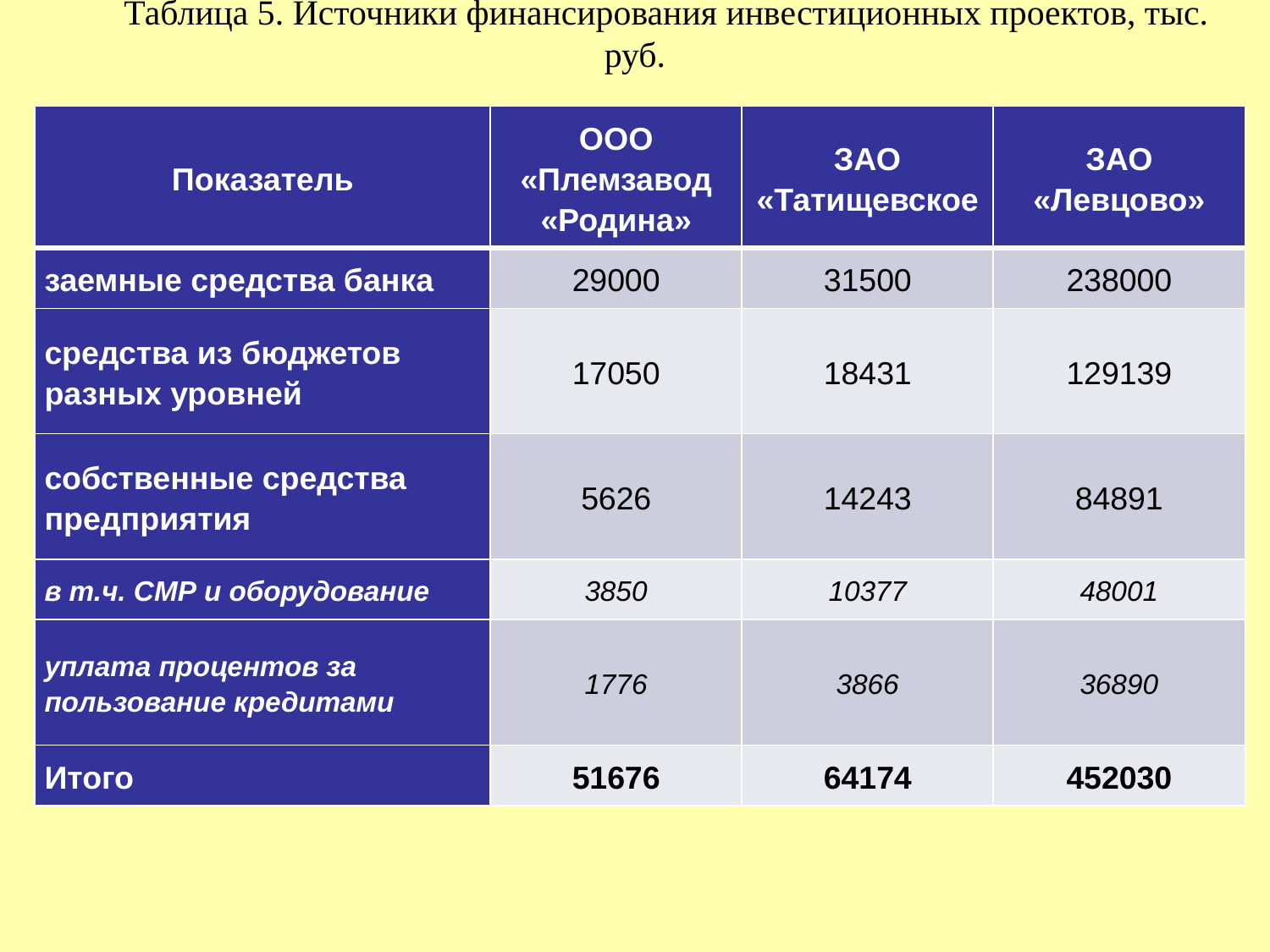

Таблица 5. Источники финансирования инвестиционных проектов, тыс. руб.
| Показатель | ООО «Племзавод «Родина» | ЗАО «Татищевское | ЗАО «Левцово» |
| --- | --- | --- | --- |
| заемные средства банка | 29000 | 31500 | 238000 |
| средства из бюджетов разных уровней | 17050 | 18431 | 129139 |
| собственные средства предприятия | 5626 | 14243 | 84891 |
| в т.ч. СМР и оборудование | 3850 | 10377 | 48001 |
| уплата процентов за пользование кредитами | 1776 | 3866 | 36890 |
| Итого | 51676 | 64174 | 452030 |